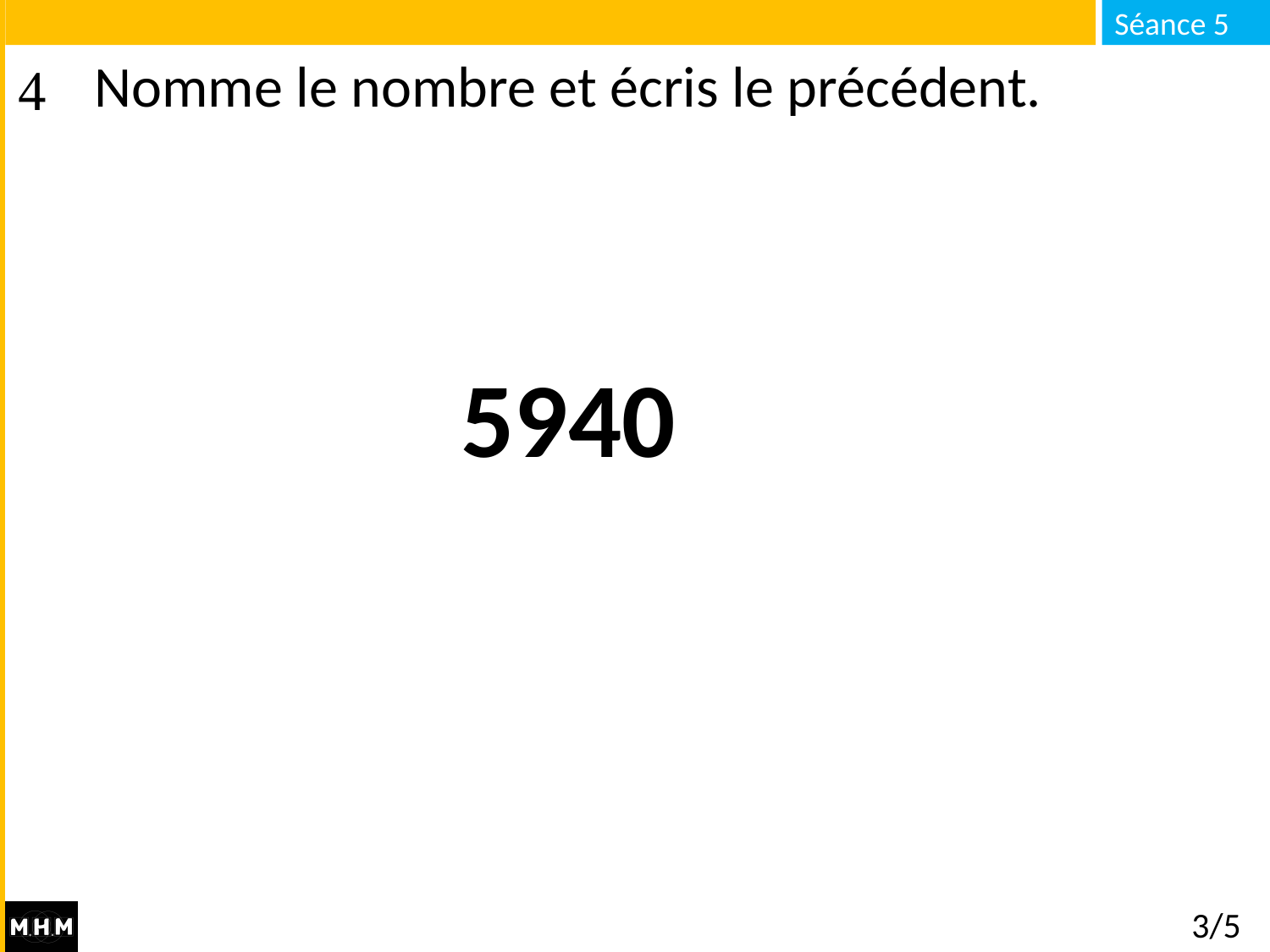

# Nomme le nombre et écris le précédent.
5940
3/5